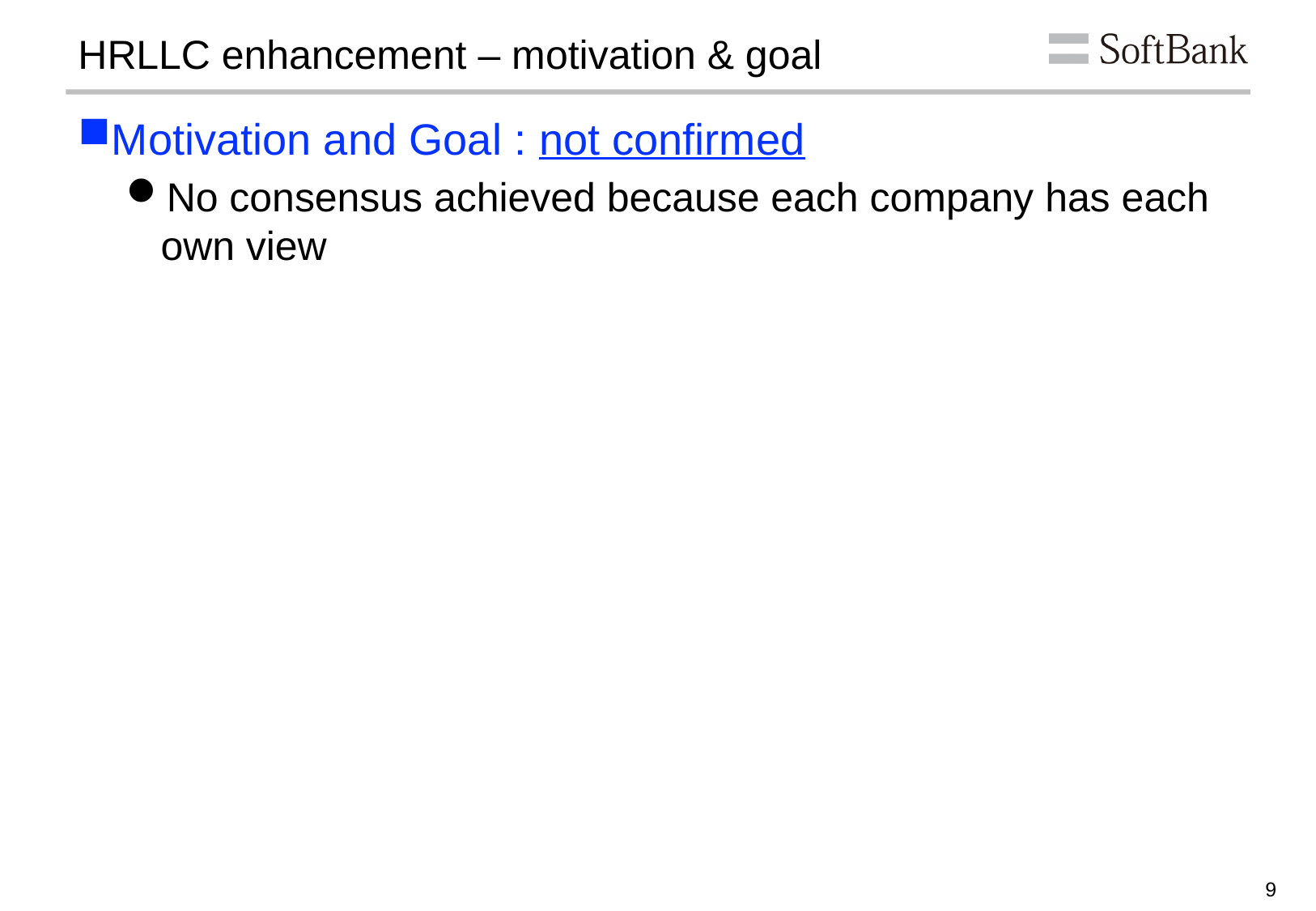

# HRLLC enhancement – motivation & goal
Motivation and Goal : not confirmed
No consensus achieved because each company has each own view